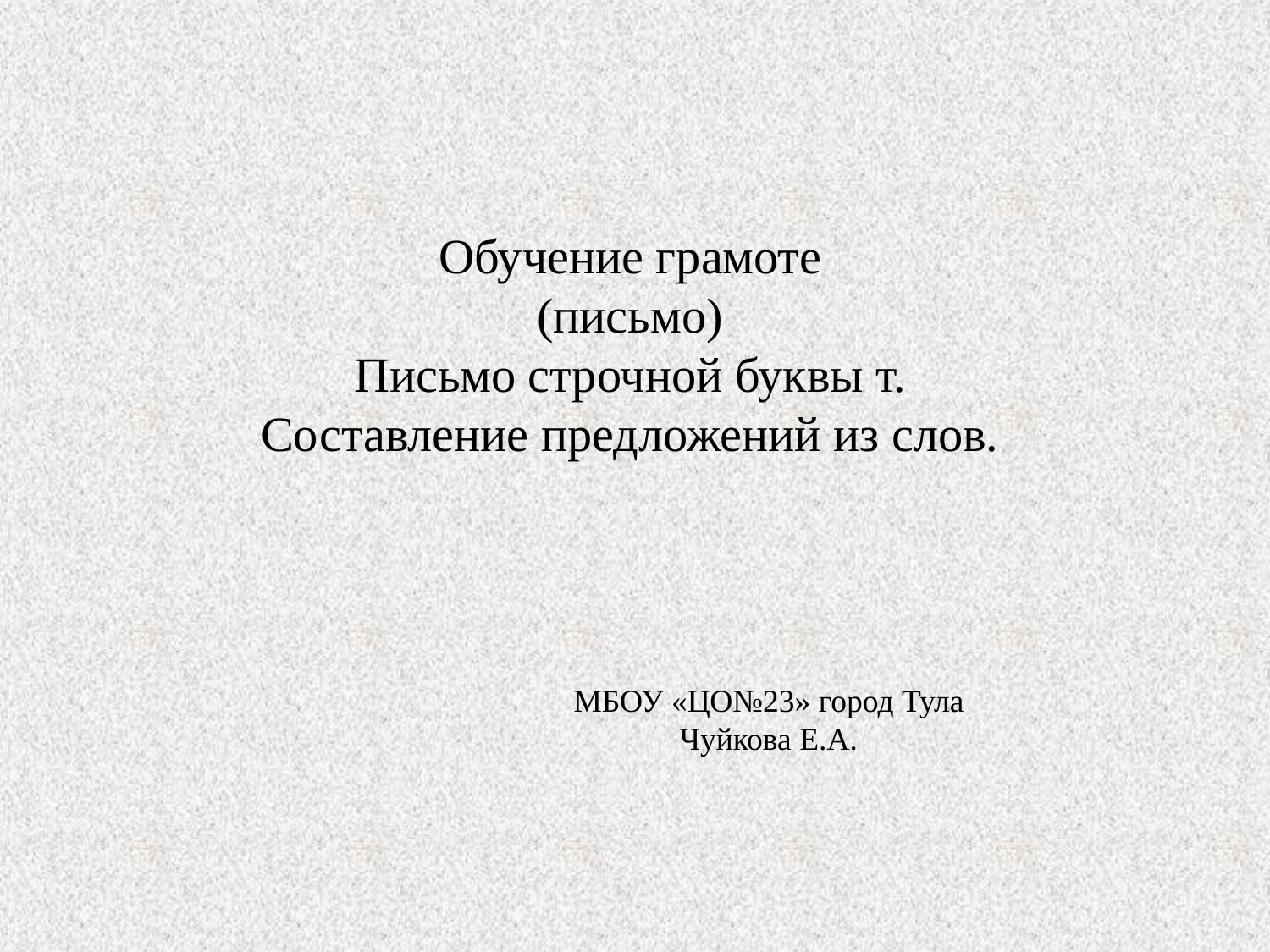

Обучение грамоте
(письмо)
Письмо строчной буквы т.
Составление предложений из слов.
МБОУ «ЦО№23» город Тула
Чуйкова Е.А.